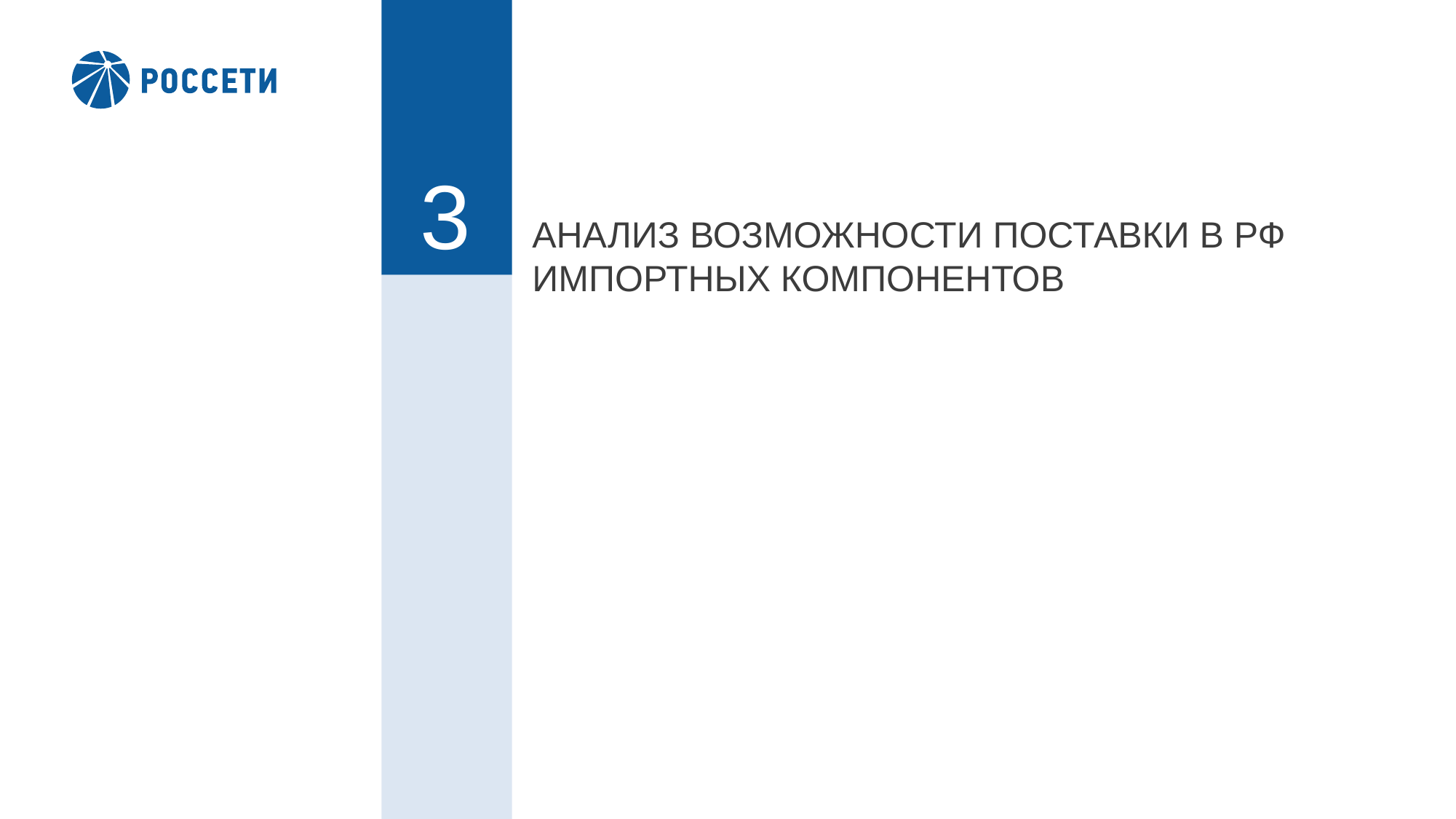

3
АНАЛИЗ ВОЗМОЖНОСТИ ПОСТАВКИ В РФ ИМПОРТНЫХ КОМПОНЕНТОВ